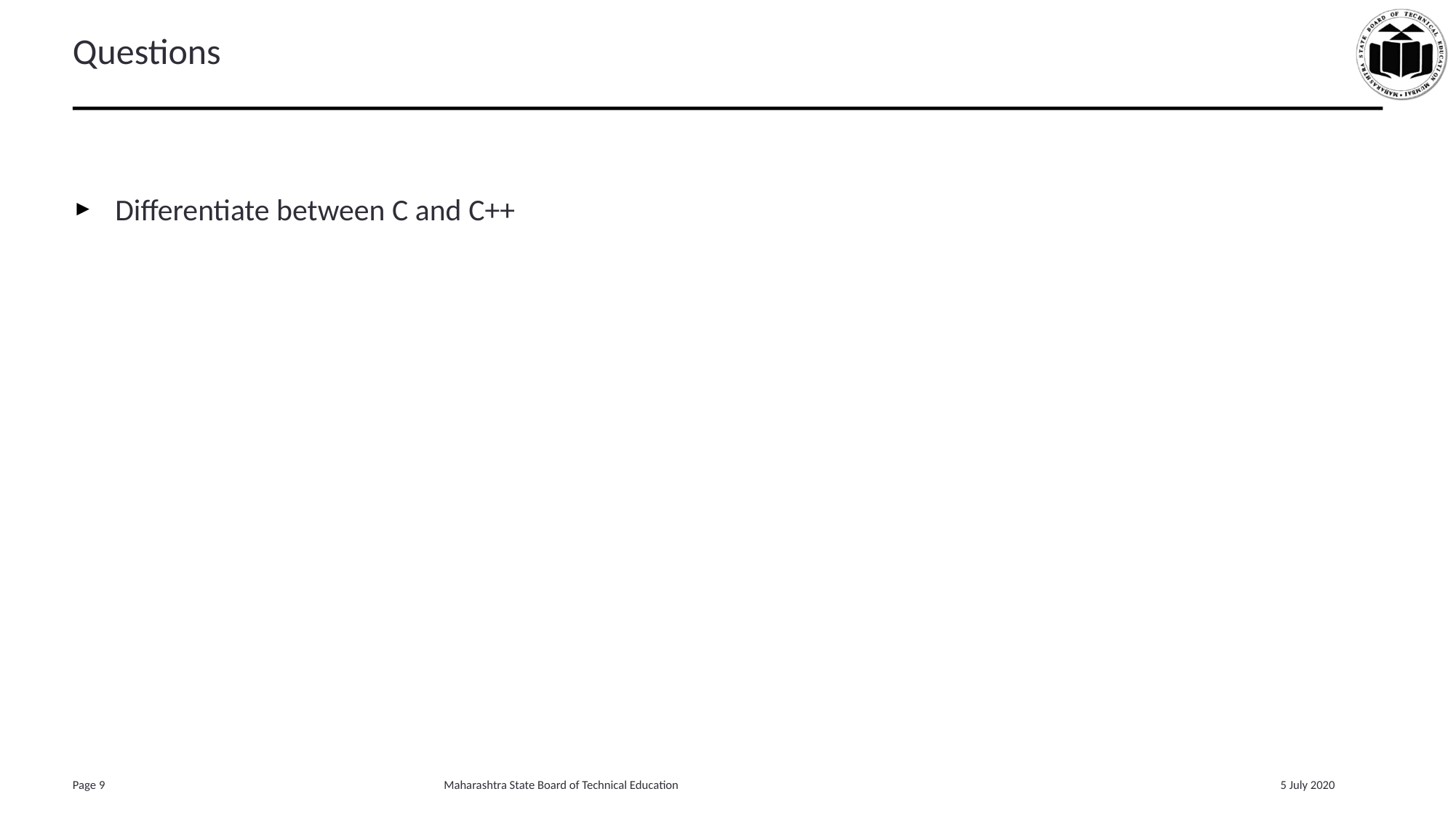

# Questions
Differentiate between C and C++